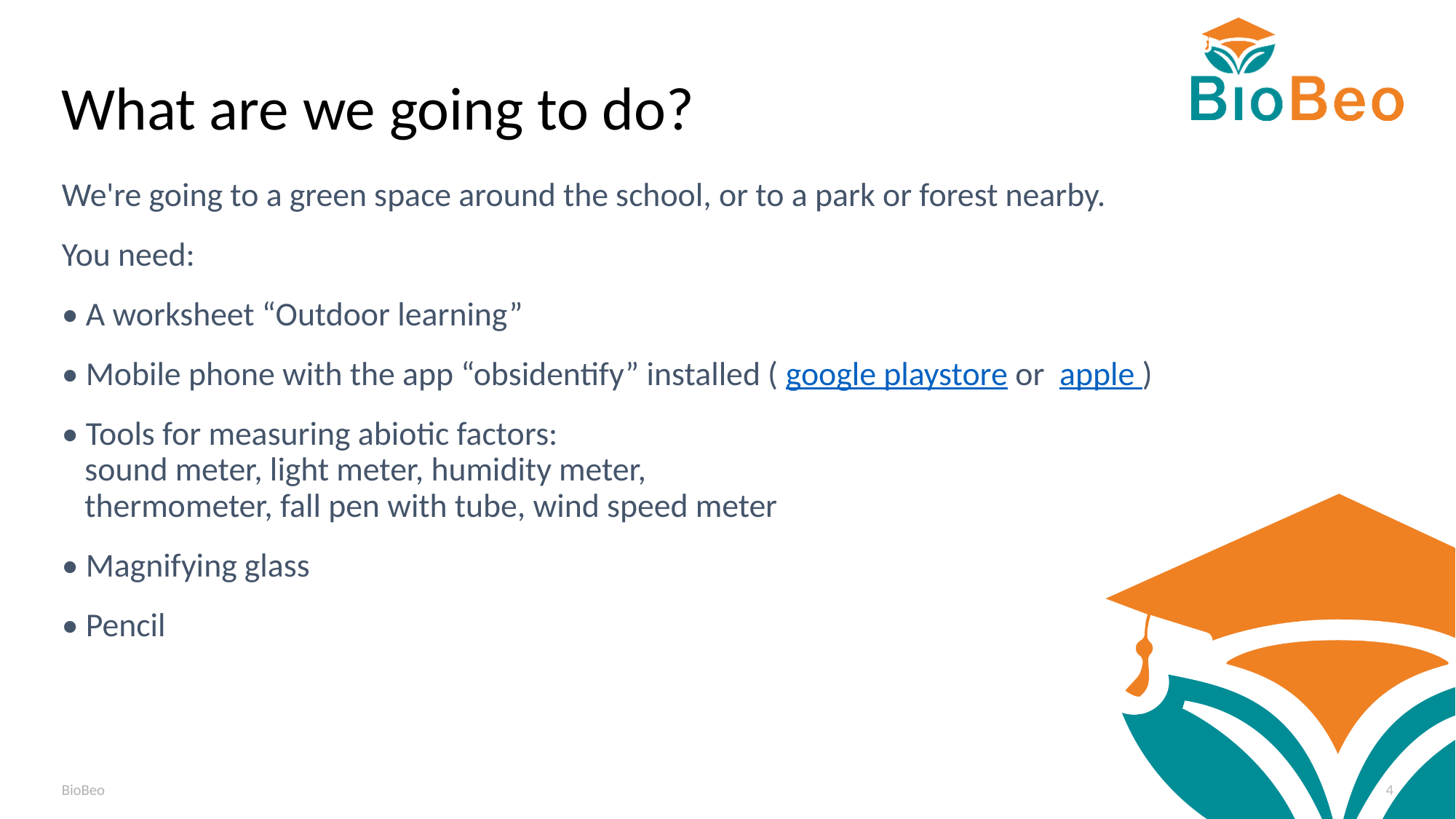

# What are we going to do?
We're going to a green space around the school, or to a park or forest nearby.
You need:
• A worksheet “Outdoor learning”
• Mobile phone with the app “obsidentify” installed ( google playstore or  apple )
• Tools for measuring abiotic factors:
sound meter, light meter, humidity meter,
thermometer, fall pen with tube, wind speed meter
• Magnifying glass
• Pencil

BioBeo
4